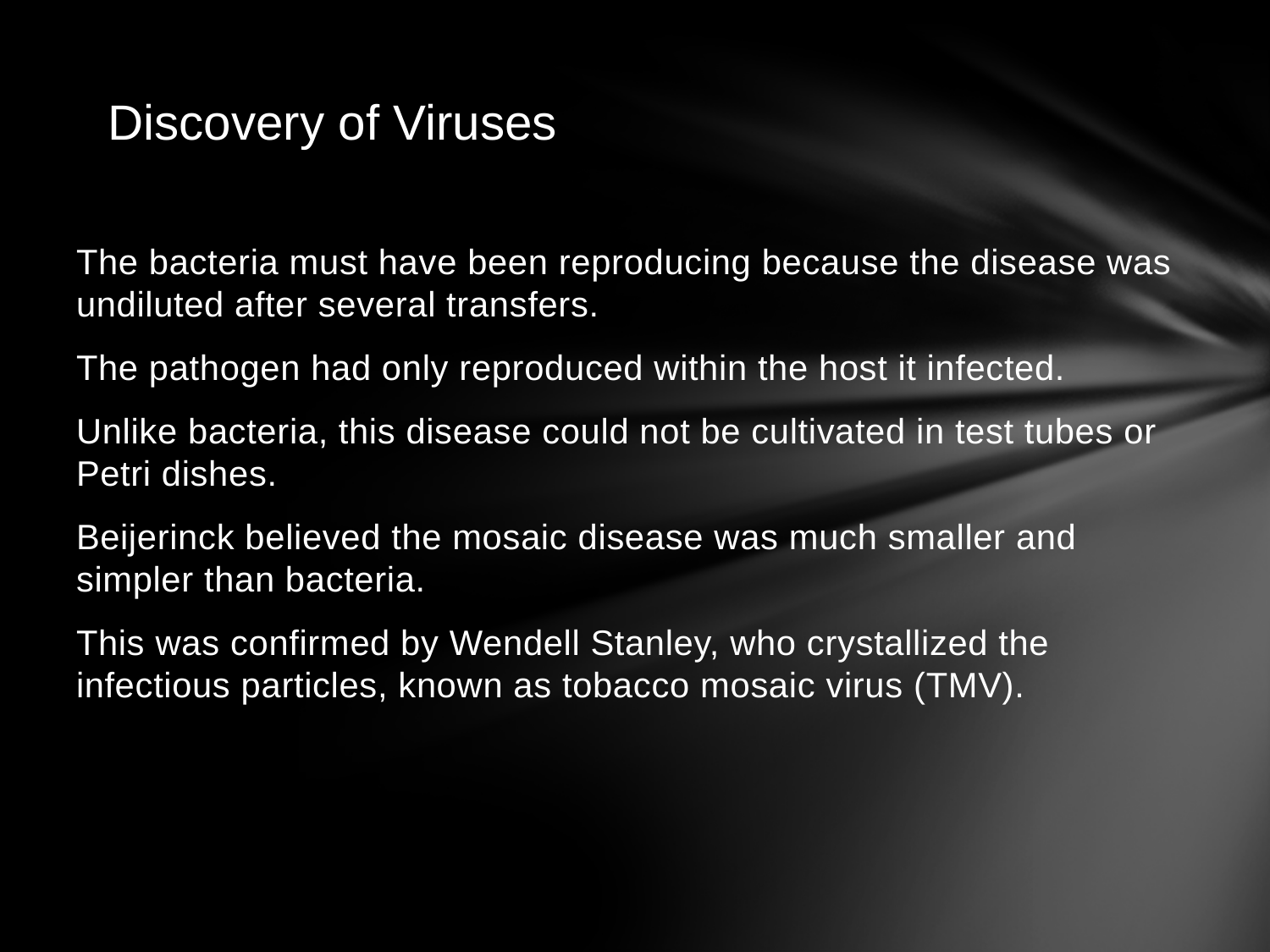

Discovery of Viruses
The bacteria must have been reproducing because the disease was undiluted after several transfers.
The pathogen had only reproduced within the host it infected.
Unlike bacteria, this disease could not be cultivated in test tubes or Petri dishes.
Beijerinck believed the mosaic disease was much smaller and simpler than bacteria.
This was confirmed by Wendell Stanley, who crystallized the infectious particles, known as tobacco mosaic virus (TMV).